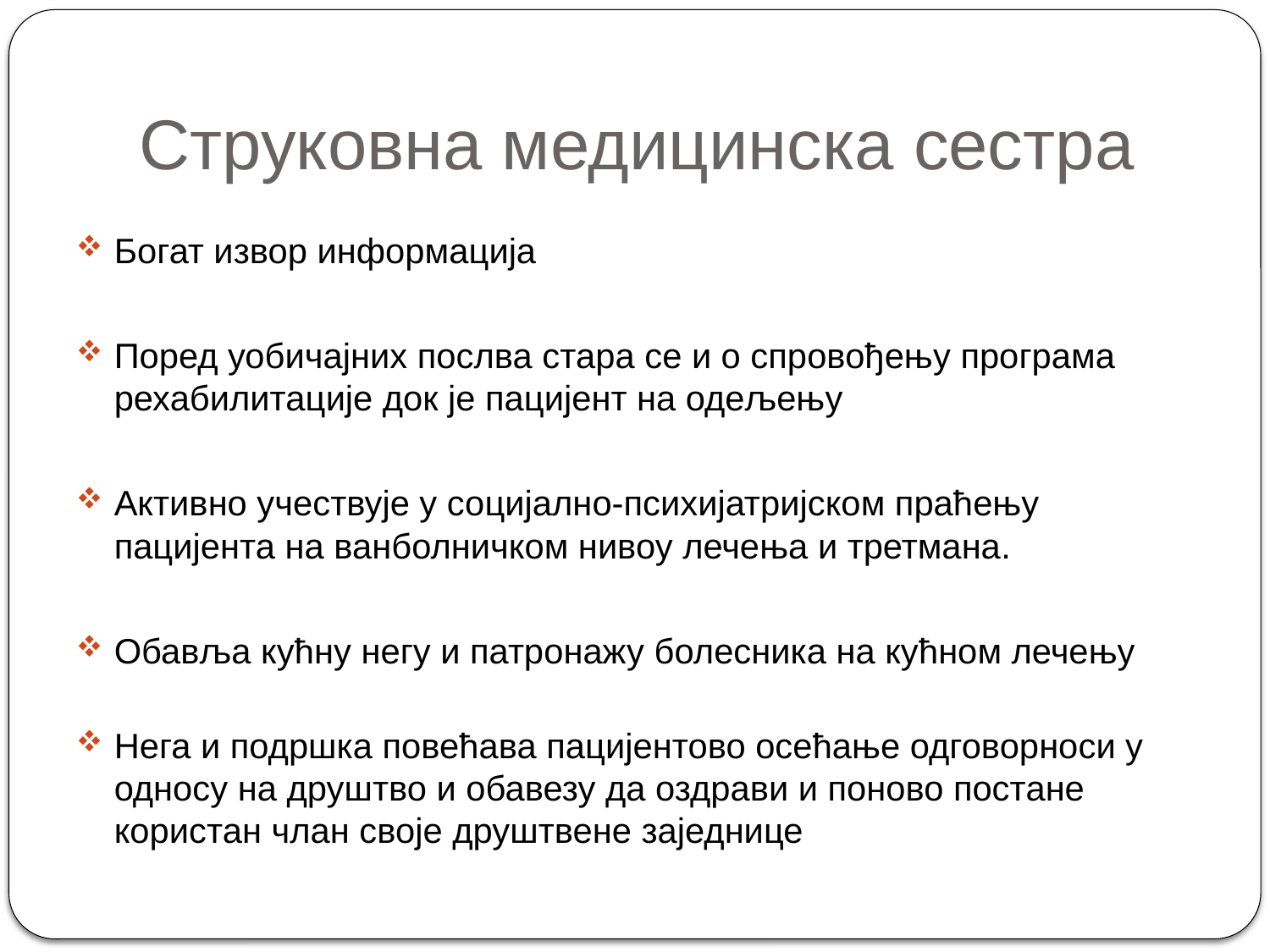

# Струковна медицинска сестра
Богат извор информација

Поред уобичајних послва стара се и о спровођењу програма рехабилитације док је пацијент на одељењу

Активно учествује у социјално-психијатријском праћењу пацијента на ванболничком нивоу лечења и третмана.

Обавља кућну негу и патронажу болесника на кућном лечењу
Нега и подршка повећава пацијентово осећање одговорноси у односу на друштво и обавезу да оздрави и поново постане користан члан своје друштвене заједнице